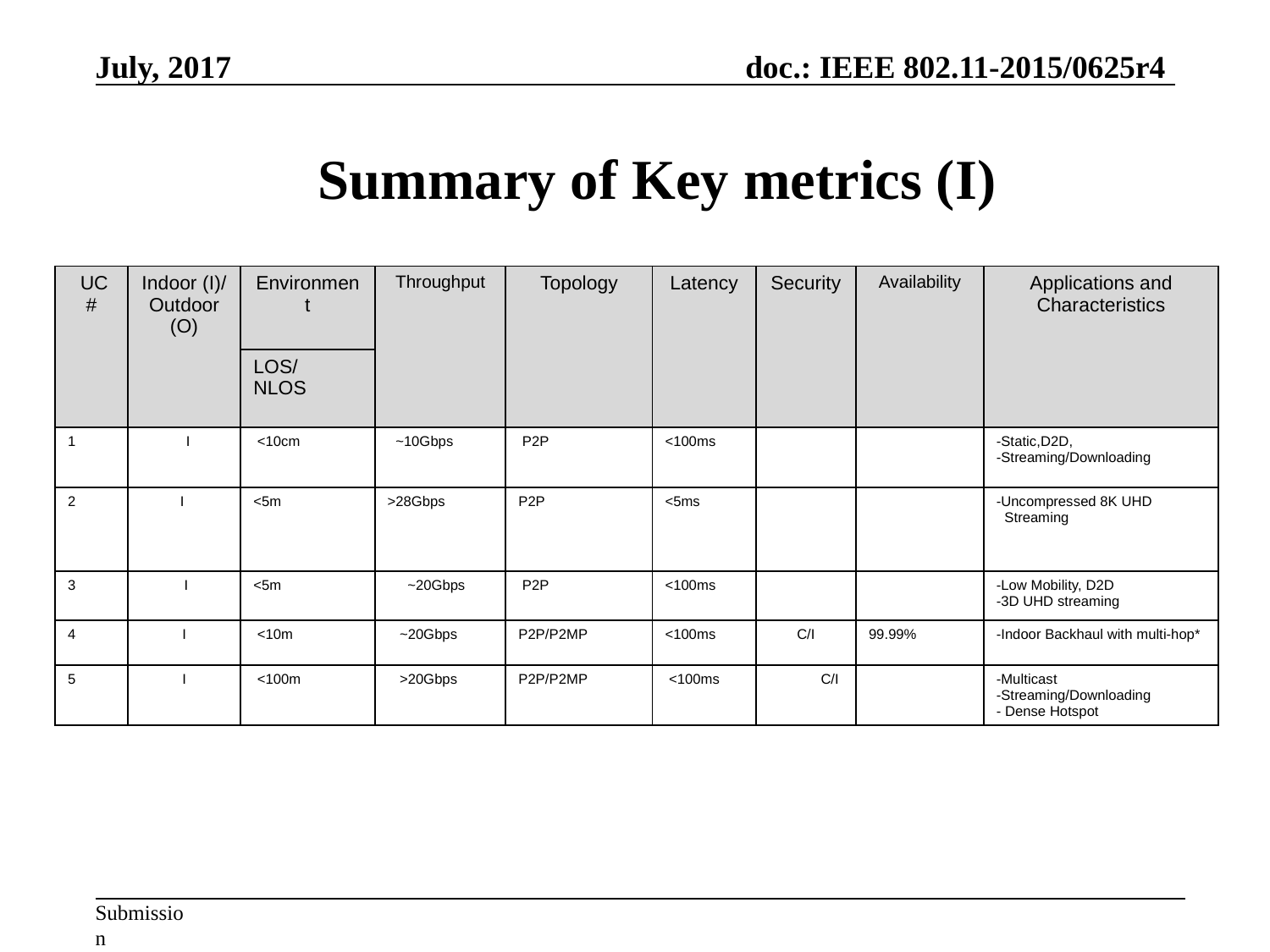

# Summary of Key metrics (I)
| UC # | Indoor (I)/ Outdoor (O) | Environment | Throughput | Topology | Latency | Security | Availability | Applications and Characteristics |
| --- | --- | --- | --- | --- | --- | --- | --- | --- |
|  |  | LOS/ NLOS |  |  |  |  |  |  |
| 1 | I | <10cm | ~10Gbps | P2P | <100ms |  |  | -Static,D2D, -Streaming/Downloading |
| 2 | I | <5m | >28Gbps | P2P | <5ms |  |  | -Uncompressed 8K UHD Streaming |
| 3 | I | <5m | ~20Gbps | P2P | <100ms |  |  | -Low Mobility, D2D -3D UHD streaming |
| 4 | I | <10m | ~20Gbps | P2P/P2MP | <100ms | C/I | 99.99% | -Indoor Backhaul with multi-hop\* |
| 5 | I | <100m | >20Gbps | P2P/P2MP | <100ms | C/I |  | -Multicast -Streaming/Downloading - Dense Hotspot |